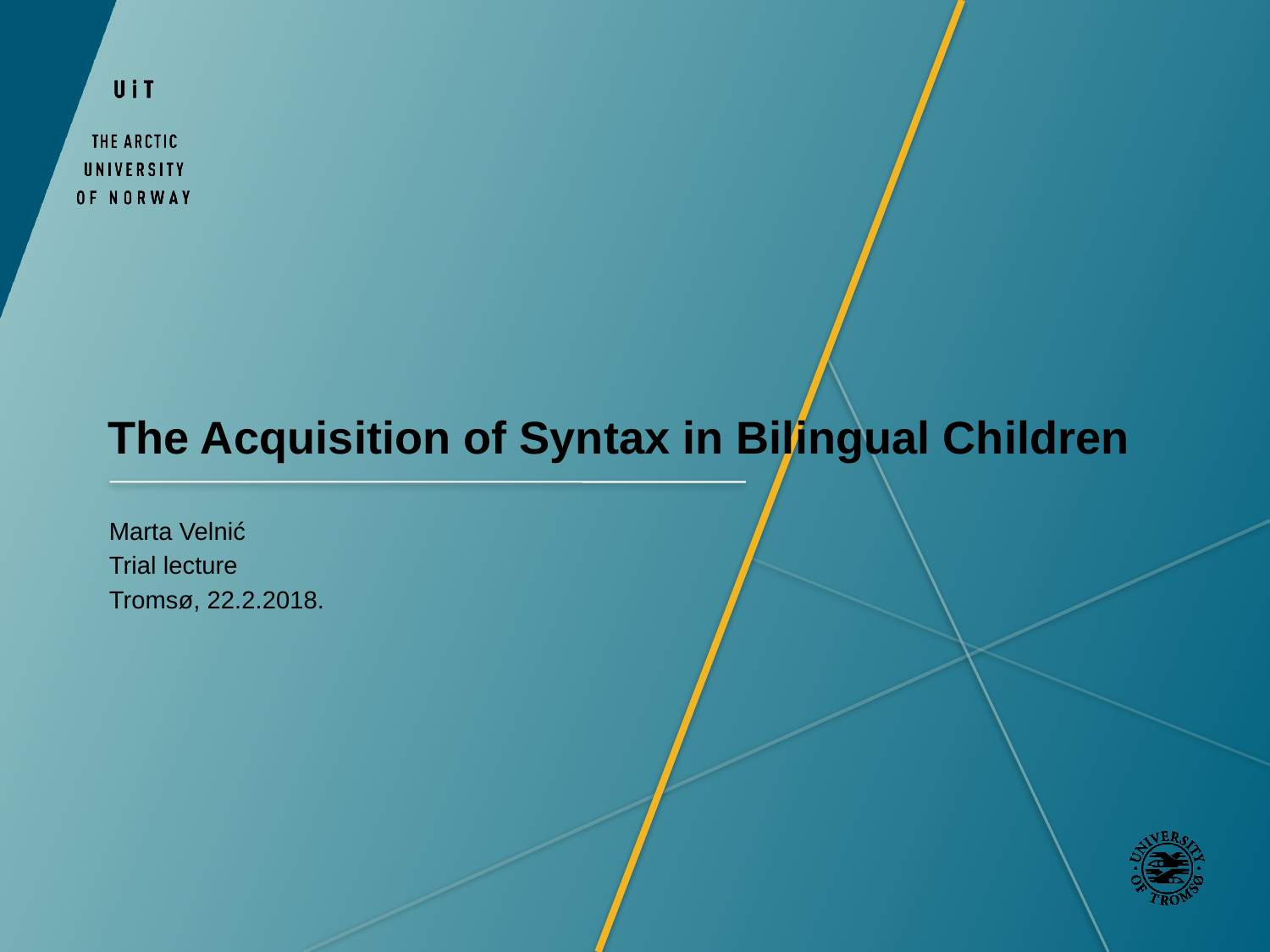

# The Acquisition of Syntax in Bilingual Children
Marta Velnić
Trial lecture
Tromsø, 22.2.2018.